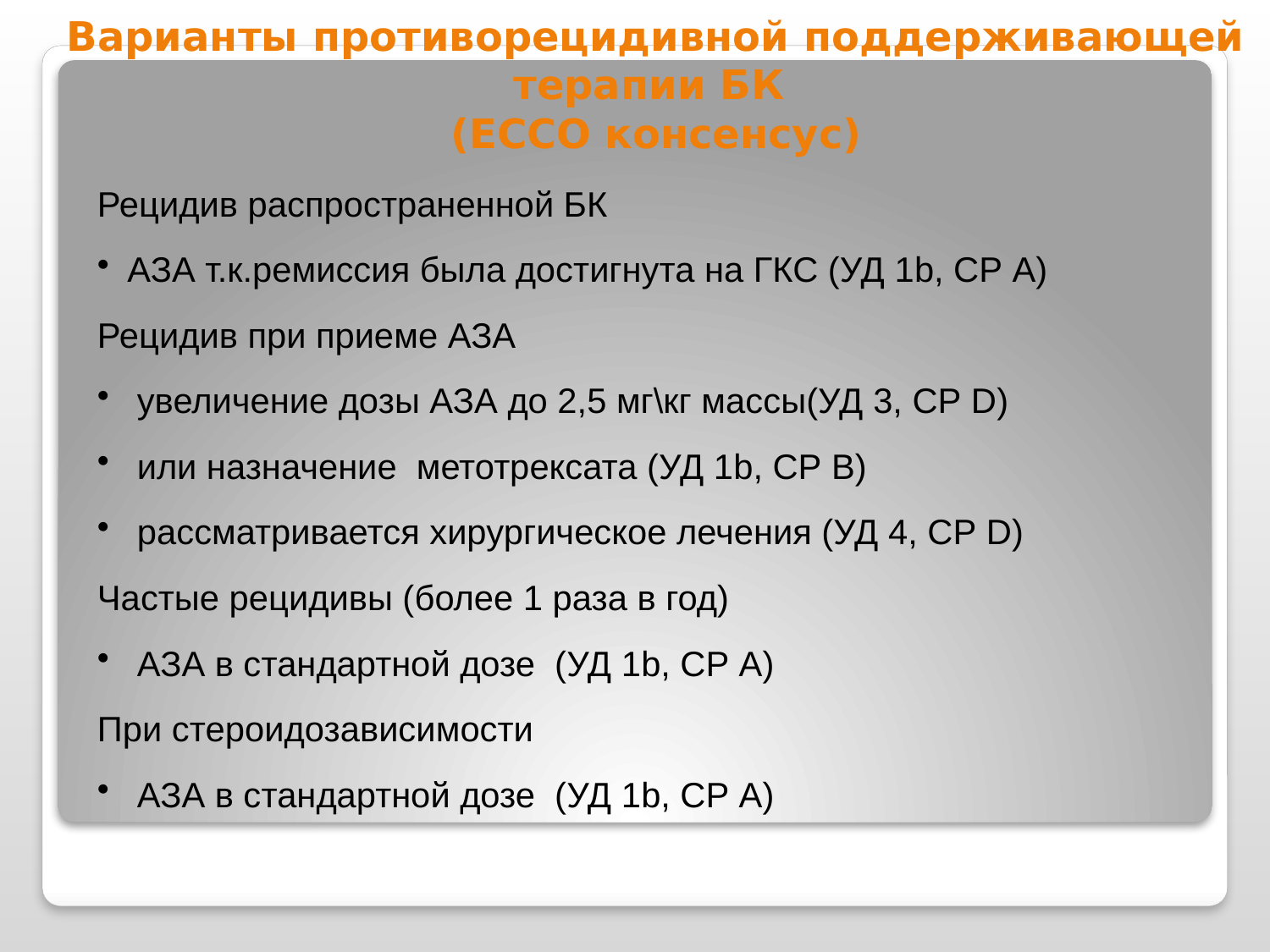

Варианты противорецидивной поддерживающей терапии БК
(ЕССО консенсус)
Рецидив распространенной БК
АЗА т.к.ремиссия была достигнута на ГКС (УД 1b, СР А)
Рецидив при приеме АЗА
 увеличение дозы АЗА до 2,5 мг\кг массы(УД 3, СР D)
 или назначение  метотрексата (УД 1b, СР В)
 рассматривается хирургическое лечения (УД 4, СР D)
Частые рецидивы (более 1 раза в год)
 АЗА в стандартной дозе  (УД 1b, СР А)
При стероидозависимости
 АЗА в стандартной дозе  (УД 1b, СР А)